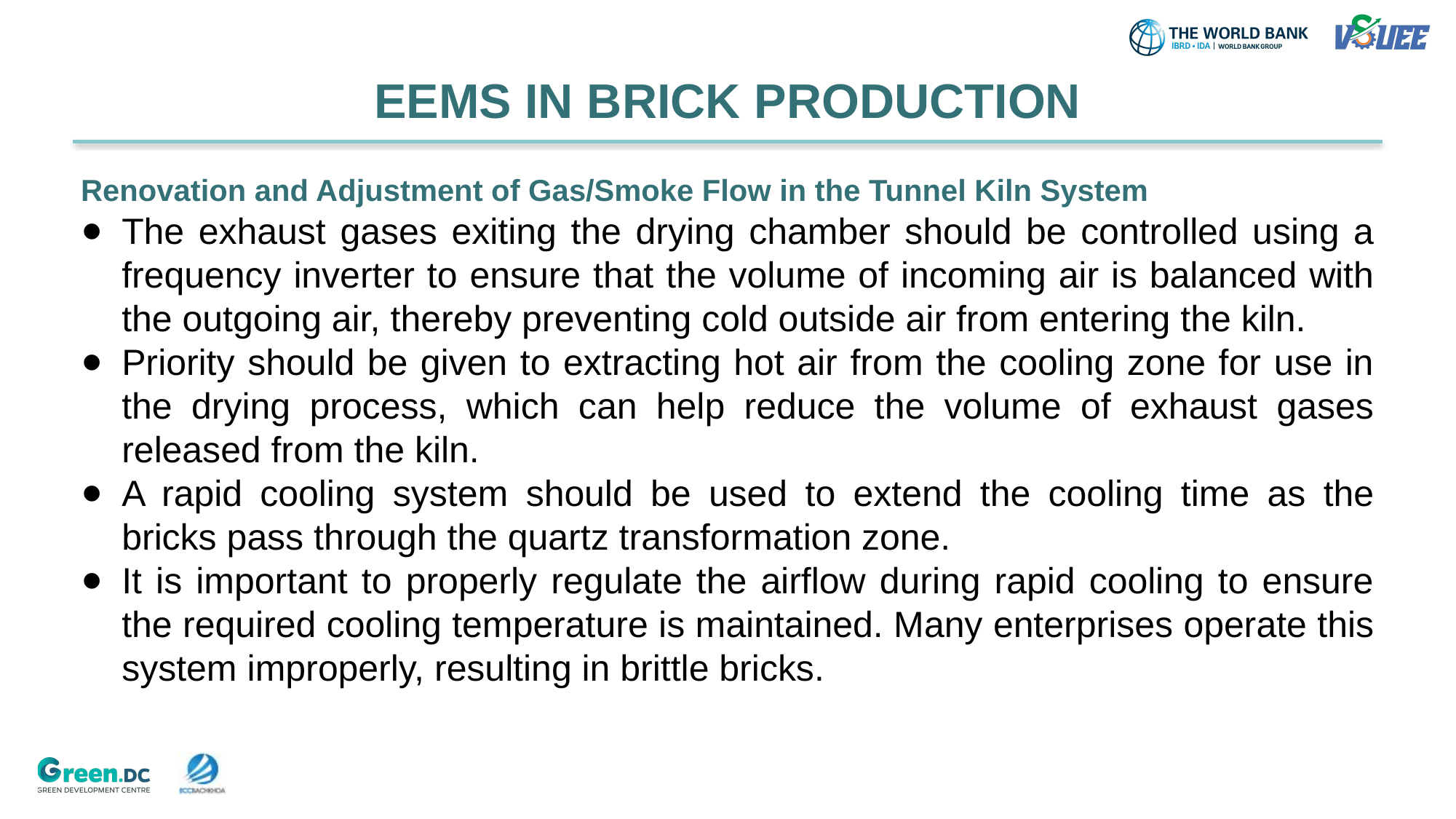

# EEMS IN BRICK PRODUCTION
Renovation and Adjustment of Gas/Smoke Flow in the Tunnel Kiln System
The exhaust gases exiting the drying chamber should be controlled using a frequency inverter to ensure that the volume of incoming air is balanced with the outgoing air, thereby preventing cold outside air from entering the kiln.
Priority should be given to extracting hot air from the cooling zone for use in the drying process, which can help reduce the volume of exhaust gases released from the kiln.
A rapid cooling system should be used to extend the cooling time as the bricks pass through the quartz transformation zone.
It is important to properly regulate the airflow during rapid cooling to ensure the required cooling temperature is maintained. Many enterprises operate this system improperly, resulting in brittle bricks.